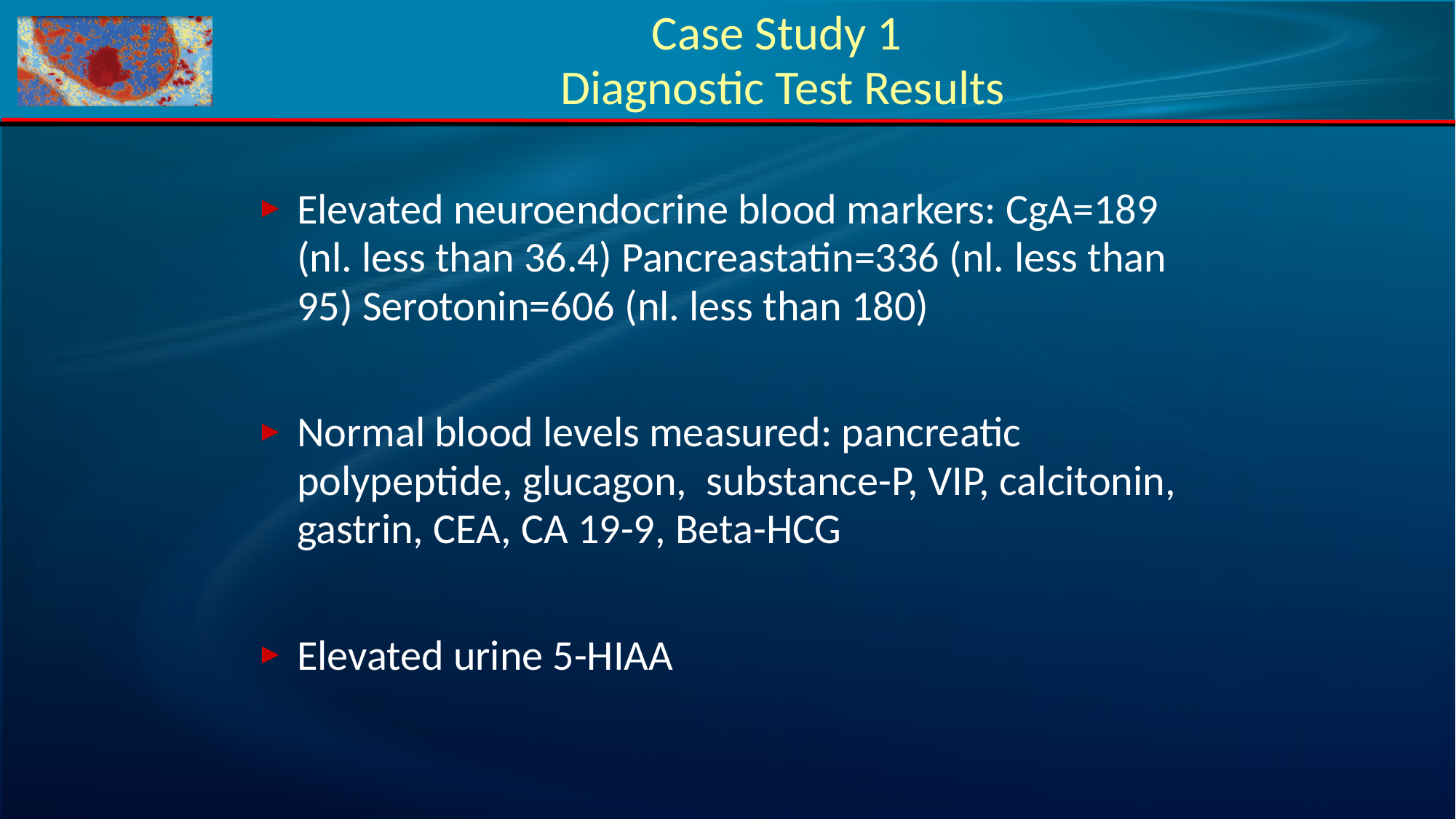

Case Study 1
Diagnostic Test Results
#
Elevated neuroendocrine blood markers: CgA=189 (nl. less than 36.4) Pancreastatin=336 (nl. less than 95) Serotonin=606 (nl. less than 180)

Normal blood levels measured: pancreatic polypeptide, glucagon,  substance-P, VIP, calcitonin, gastrin, CEA, CA 19-9, Beta-HCG

Elevated urine 5-HIAA